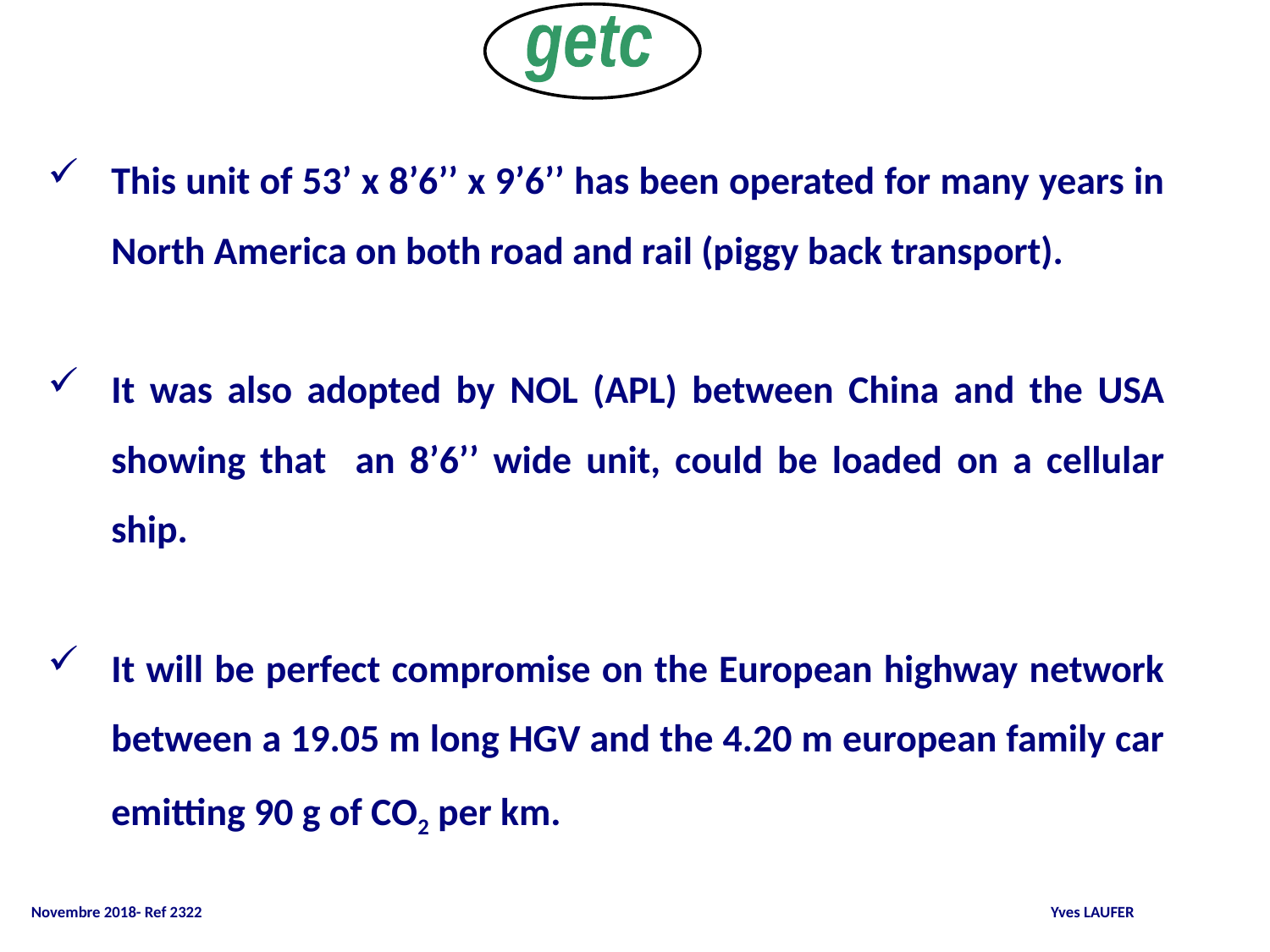

getc
This unit of 53’ x 8’6’’ x 9’6’’ has been operated for many years in North America on both road and rail (piggy back transport).

It was also adopted by NOL (APL) between China and the USA showing that  an 8’6’’ wide unit, could be loaded on a cellular ship.

It will be perfect compromise on the European highway network between a 19.05 m long HGV and the 4.20 m european family car emitting 90 g of CO2 per km.

 Novembre 2018- Ref 2322                                                                                                                       				  Yves LAUFER